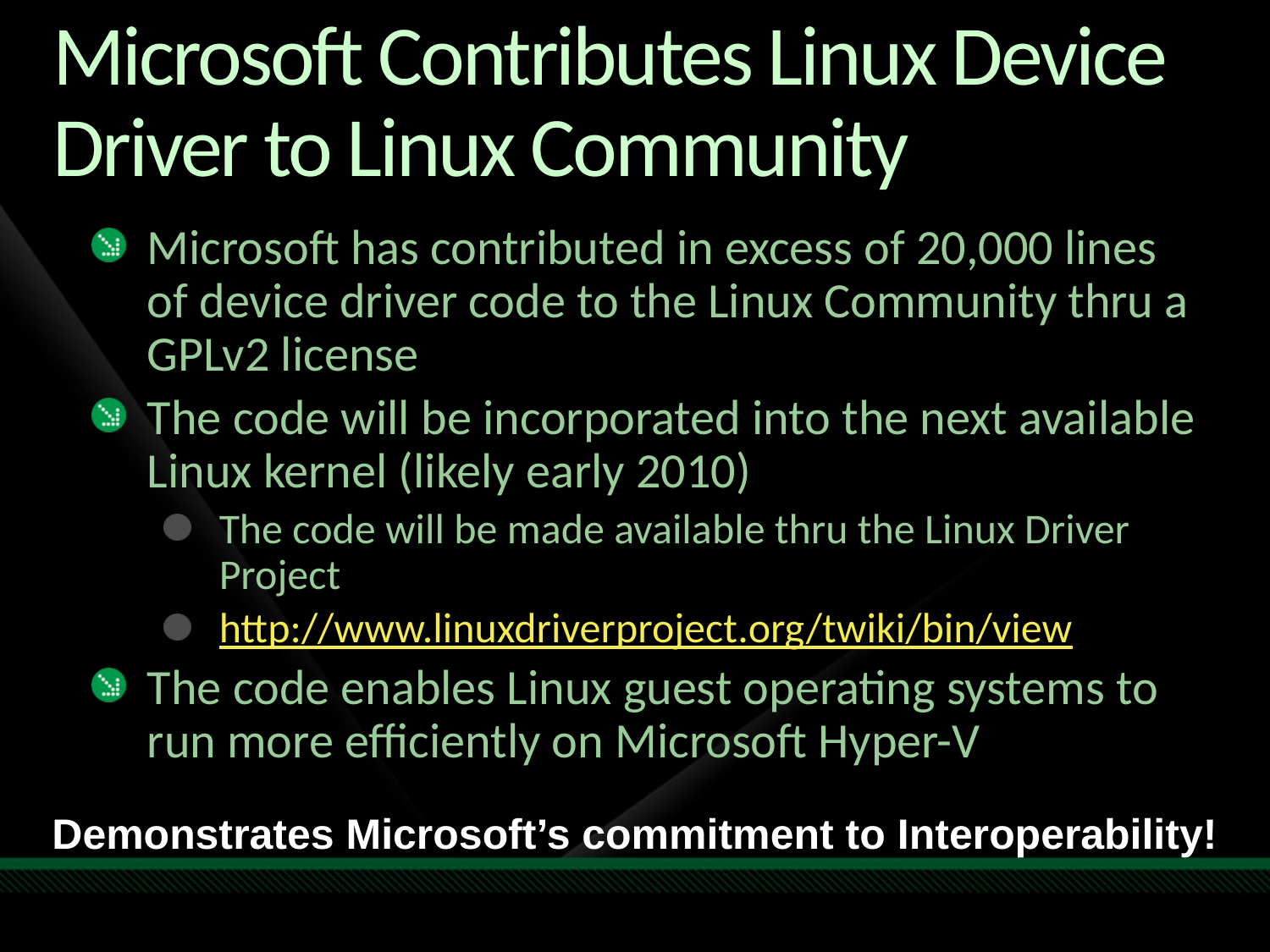

# Microsoft Contributes Linux Device Driver to Linux Community
Microsoft has contributed in excess of 20,000 lines of device driver code to the Linux Community thru a GPLv2 license
The code will be incorporated into the next available Linux kernel (likely early 2010)
The code will be made available thru the Linux Driver Project
http://www.linuxdriverproject.org/twiki/bin/view
The code enables Linux guest operating systems to run more efficiently on Microsoft Hyper-V
Demonstrates Microsoft’s commitment to Interoperability!